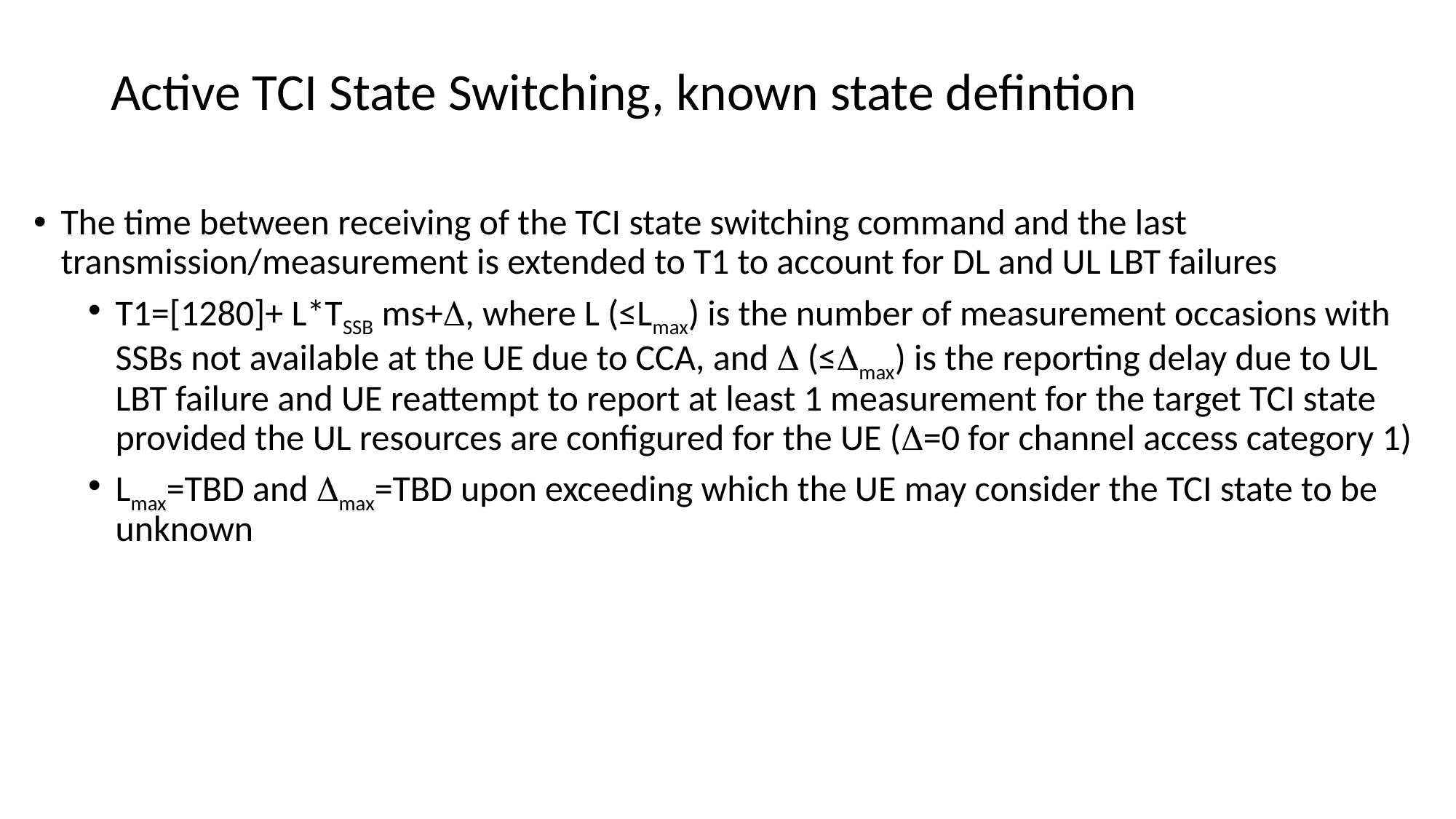

# Active TCI State Switching, known state defintion
The time between receiving of the TCI state switching command and the last transmission/measurement is extended to T1 to account for DL and UL LBT failures
T1=[1280]+ L*TSSB ms+Δ, where L (≤Lmax) is the number of measurement occasions with SSBs not available at the UE due to CCA, and Δ (≤Δmax) is the reporting delay due to UL LBT failure and UE reattempt to report at least 1 measurement for the target TCI state provided the UL resources are configured for the UE (Δ=0 for channel access category 1)
Lmax=TBD and Δmax=TBD upon exceeding which the UE may consider the TCI state to be unknown